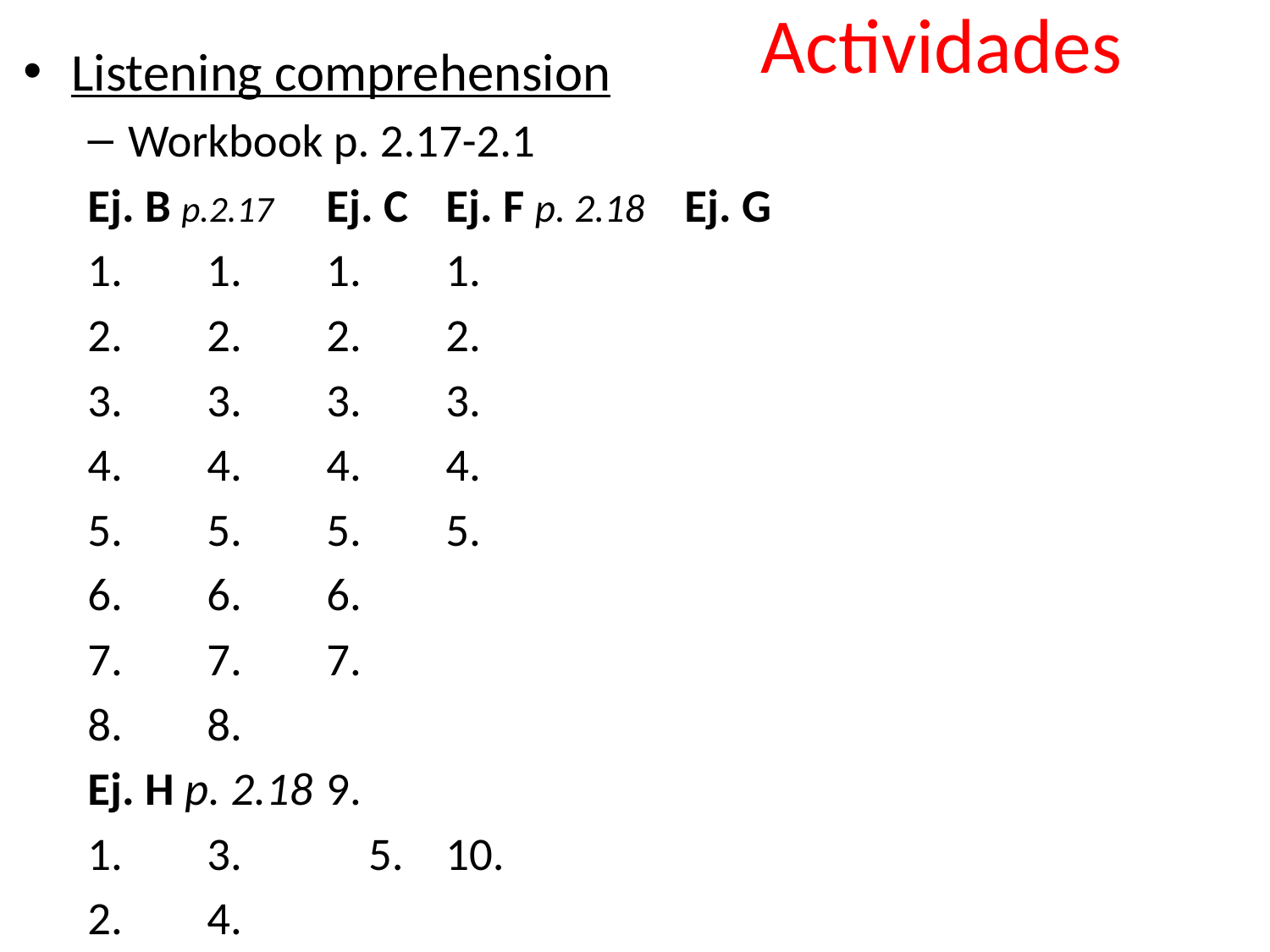

Actividades
Listening comprehension
Workbook p. 2.17-2.1
Ej. B p.2.17		Ej. C 			Ej. F p. 2.18	Ej. G
1.			1.			1.		1.
2.			2.			2.		2.
3.			3.			3.		3.
4.			4.			4.		4.
5.			5.			5.		5.
6.			6.					6.
7.			7.					7.
8.								8.
Ej. H p. 2.18						9.
1.		3.	    5.					10.
2.		4.